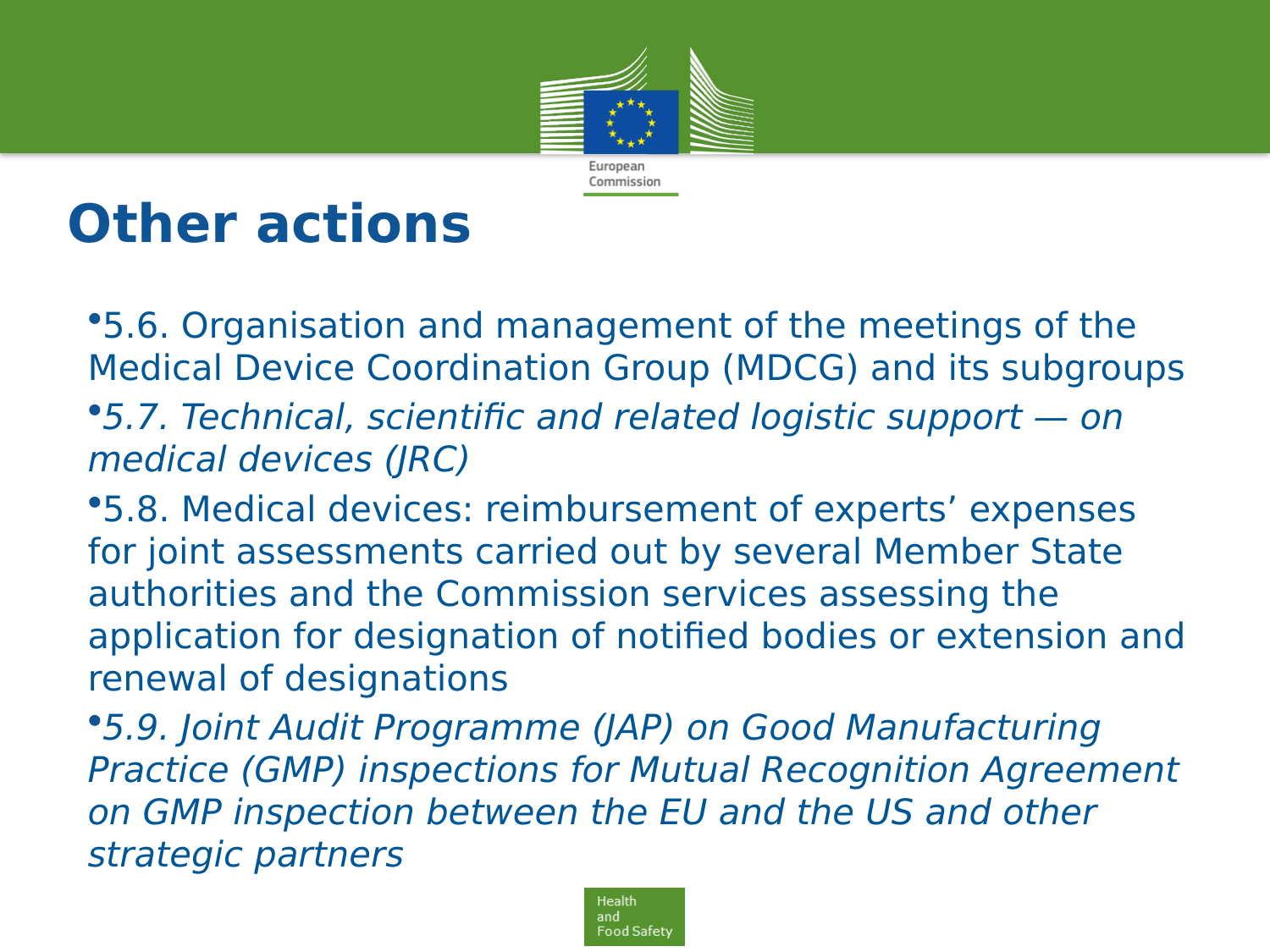

# Other actions
5.6. Organisation and management of the meetings of the Medical Device Coordination Group (MDCG) and its subgroups
5.7. Technical, scientific and related logistic support — on medical devices (JRC)
5.8. Medical devices: reimbursement of experts’ expenses for joint assessments carried out by several Member State authorities and the Commission services assessing the application for designation of notified bodies or extension and renewal of designations
5.9. Joint Audit Programme (JAP) on Good Manufacturing Practice (GMP) inspections for Mutual Recognition Agreement on GMP inspection between the EU and the US and other strategic partners